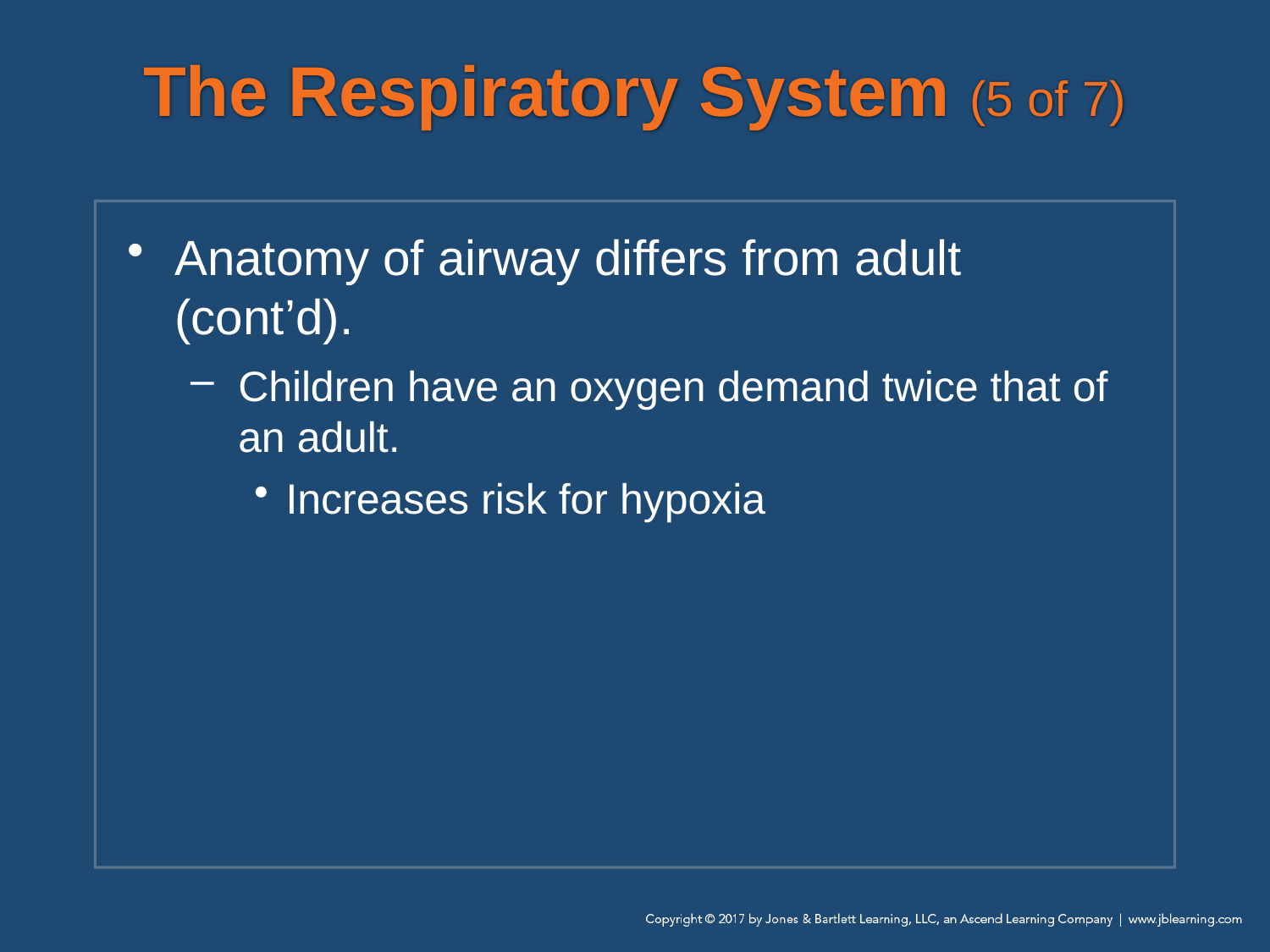

# The Respiratory System (5 of 7)
Anatomy of airway differs from adult (cont’d).
Children have an oxygen demand twice that of an adult.
Increases risk for hypoxia